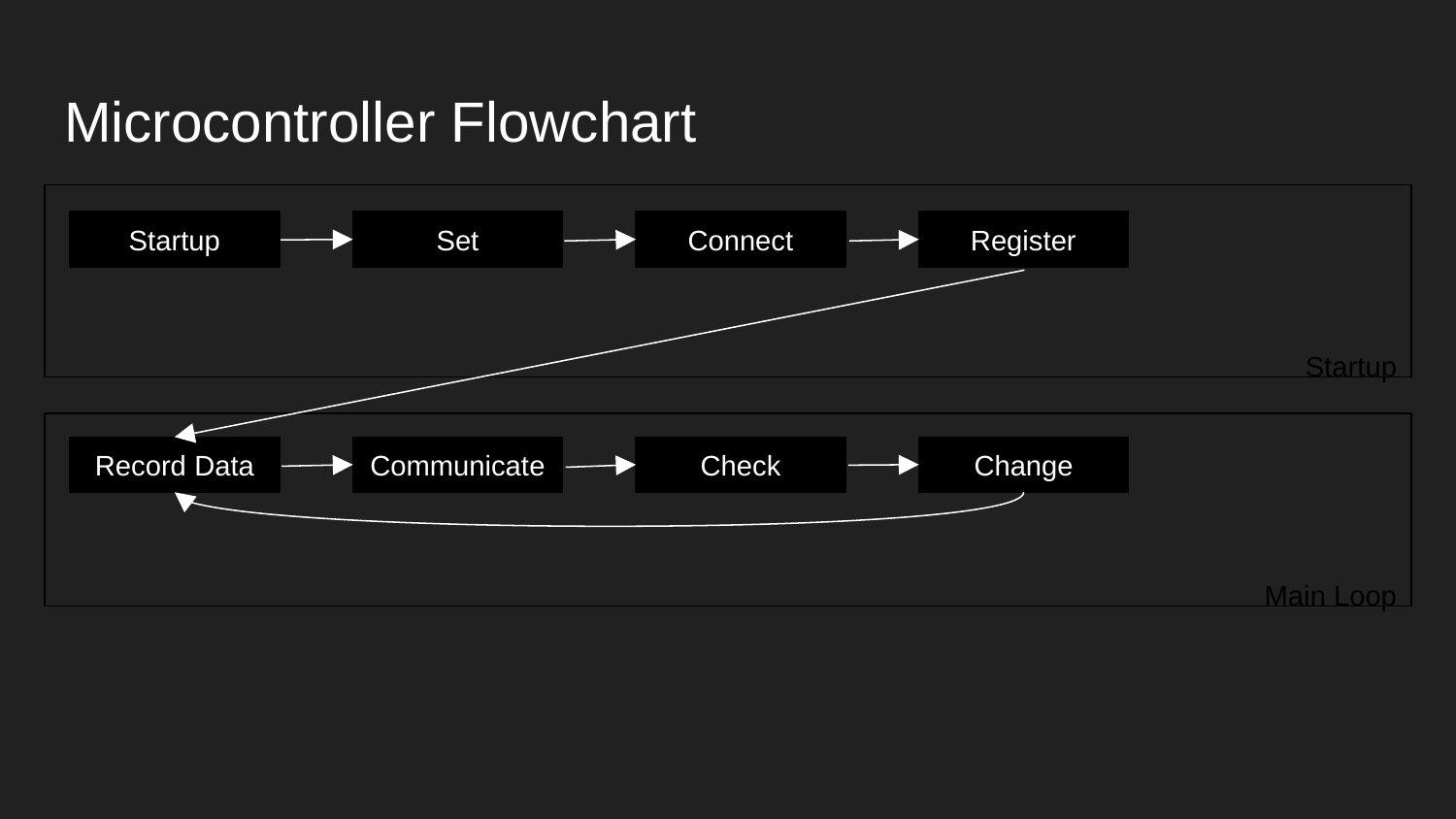

# Microcontroller Flowchart

											Startup
Startup
Set
Connect
Register

											Main Loop
Record Data
Communicate
Check
Change